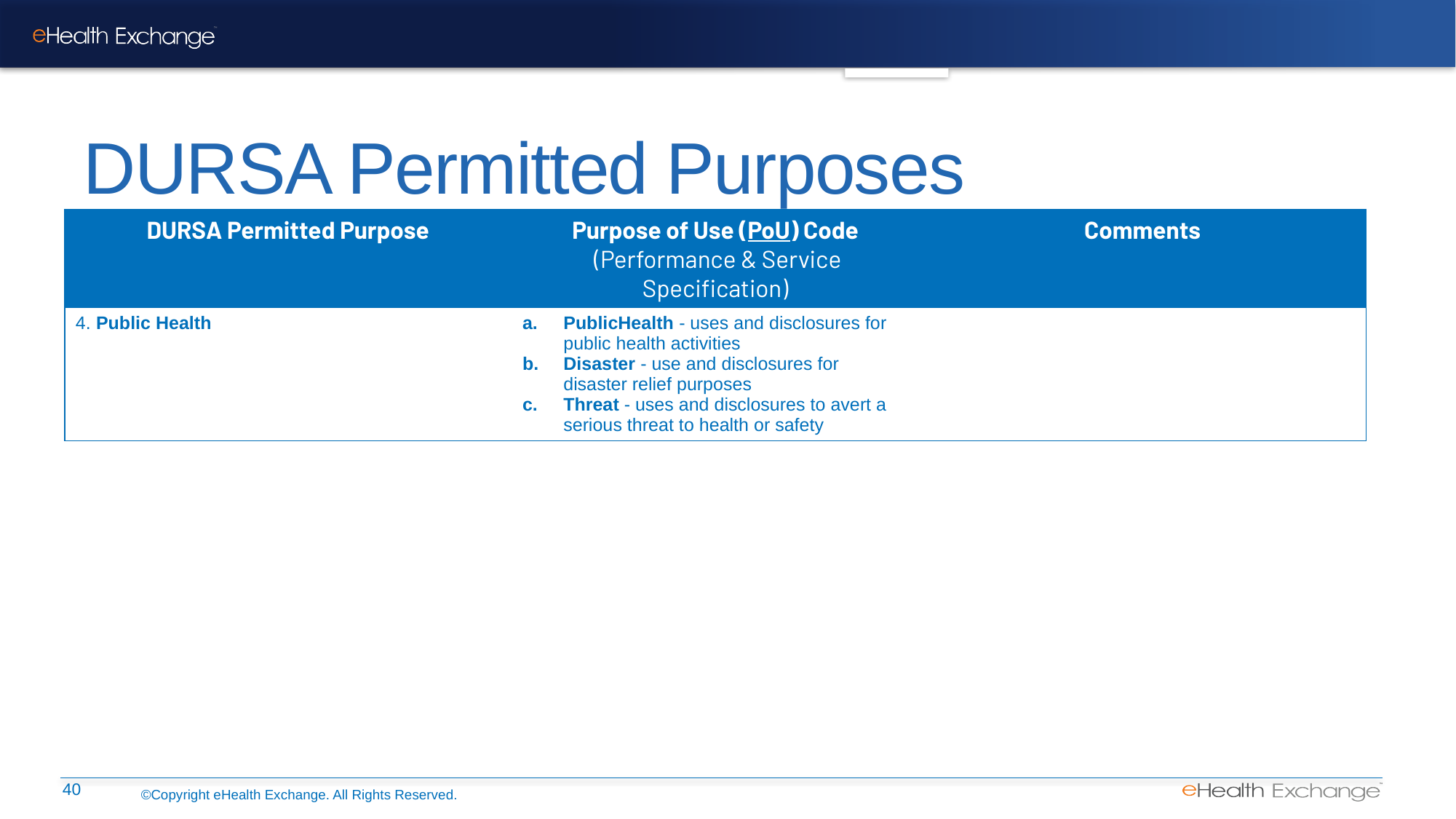

# DURSA Permitted Purposes
| DURSA Permitted Purpose | Purpose of Use (PoU) Code (Performance & Service Specification) | Comments |
| --- | --- | --- |
| 4. Public Health | PublicHealth - uses and disclosures for public health activities Disaster - use and disclosures for disaster relief purposes Threat - uses and disclosures to avert a serious threat to health or safety |  |

©Copyright eHealth Exchange. All Rights Reserved.
40